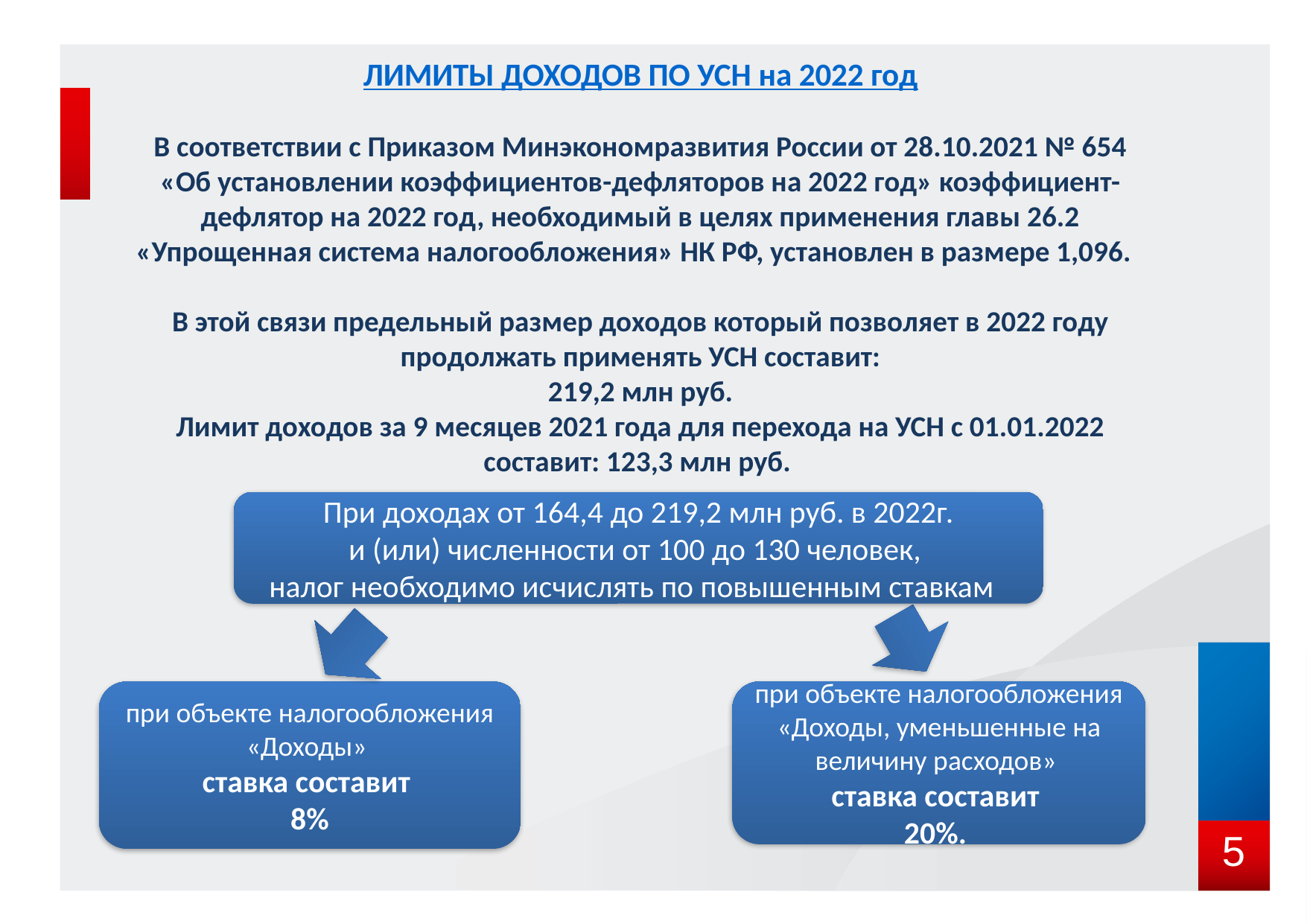

# ЛИМИТЫ ДОХОДОВ ПО УСН на 2022 год В соответствии с Приказом Минэкономразвития России от 28.10.2021 № 654 «Об установлении коэффициентов-дефляторов на 2022 год» коэффициент-дефлятор на 2022 год, необходимый в целях применения главы 26.2 «Упрощенная система налогообложения» НК РФ, установлен в размере 1,096. В этой связи предельный размер доходов который позволяет в 2022 году продолжать применять УСН составит: 219,2 млн руб. Лимит доходов за 9 месяцев 2021 года для перехода на УСН с 01.01.2022 составит: 123,3 млн руб.

При доходах от 164,4 до 219,2 млн руб. в 2022г.
и (или) численности от 100 до 130 человек,
налог необходимо исчислять по повышенным ставкам

при объекте налогообложения «Доходы»
ставка составит
8%
при объекте налогообложения «Доходы, уменьшенные на величину расходов»
ставка составит
20%.
5